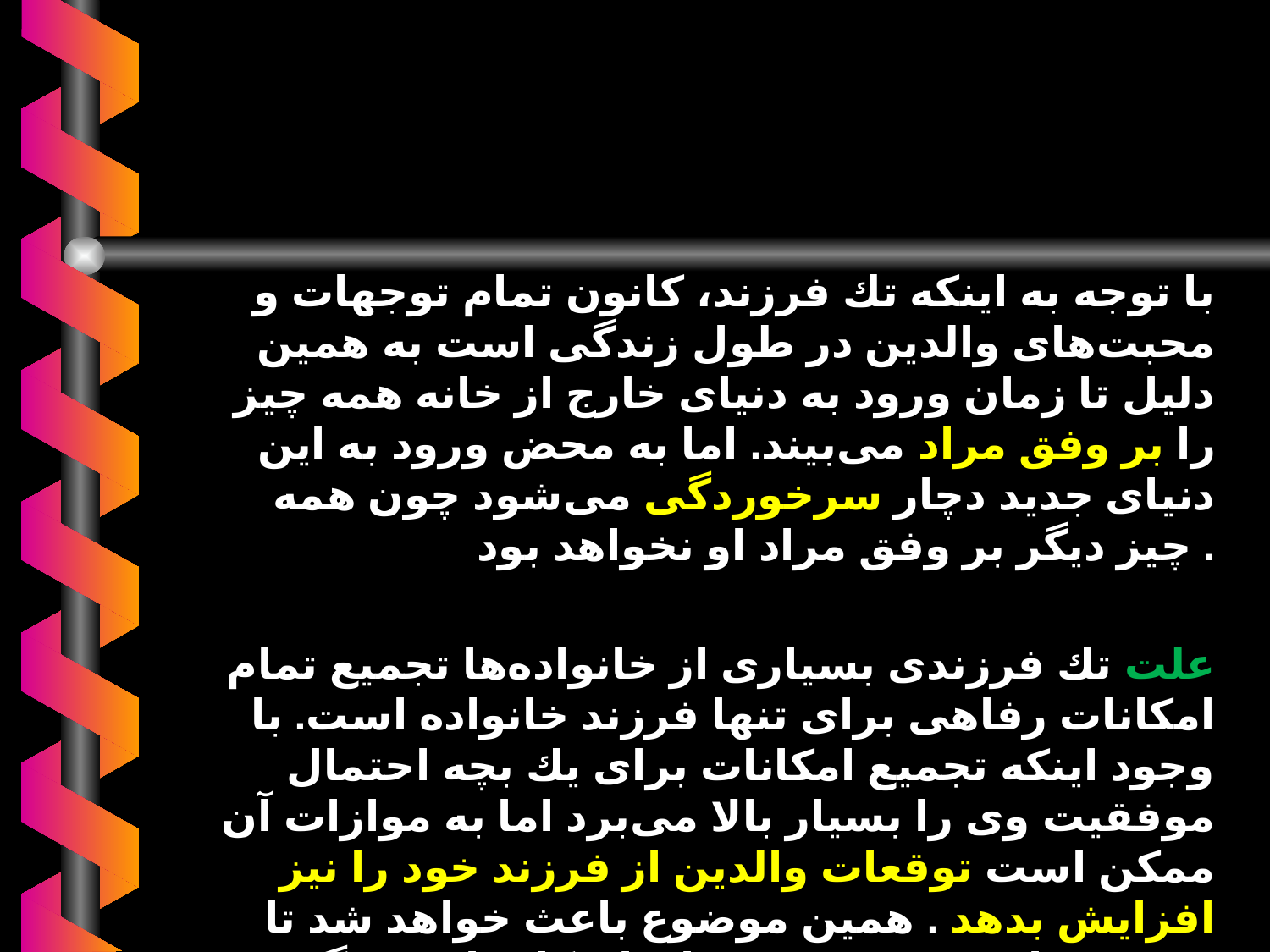

با توجه به اینكه تك فرزند، كانون تمام توجهات و محبت‌های والدین در طول زندگی است به همین دلیل تا زمان ورود به دنیای خارج از خانه همه چیز را بر وفق مراد می‌بیند. اما به محض ورود به این دنیای جدید دچار سرخوردگی می‌شود چون همه چیز دیگر بر وفق مراد او نخواهد بود .

علت تك فرزندی بسیاری از خانواده‌ها تجمیع تمام امكانات رفاهی برای تنها فرزند خانواده‌ است. با وجود اینكه تجمیع امكانات برای یك بچه احتمال موفقیت وی را بسیار بالا می‌برد اما به موازات آن ممكن است توقعات والدین از فرزند خود را نیز افزایش بدهد . همین موضوع باعث خواهد شد تا فرزند برای موفق شدن و انجام كارهای بزرگ زیر فشارهای روحی و روانی له شود.